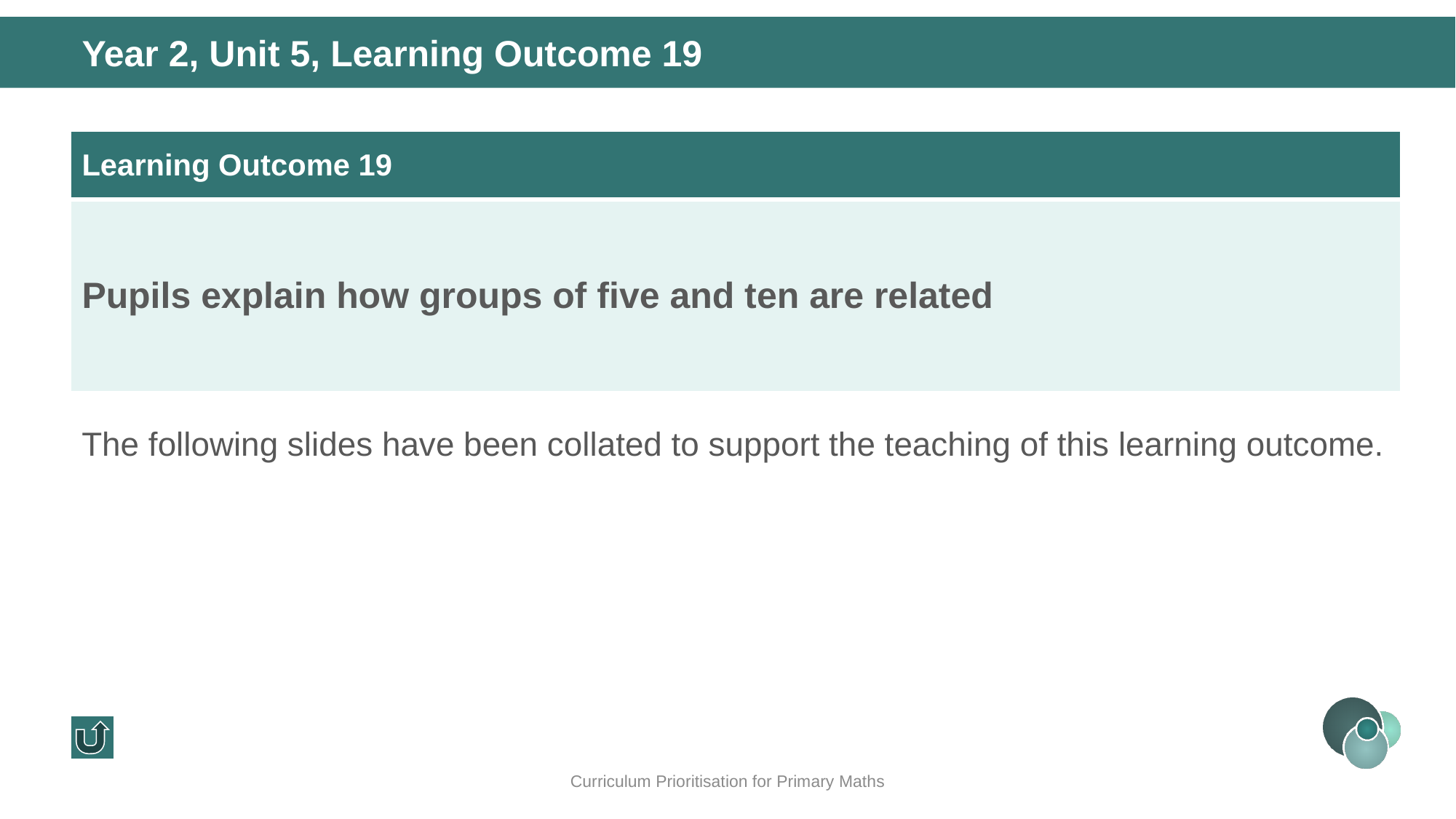

Year 2, Unit 5, Learning Outcome 19
| Learning Outcome 19 |
| --- |
| Pupils explain how groups of five and ten are related |
The following slides have been collated to support the teaching of this learning outcome.

Curriculum Prioritisation for Primary Maths